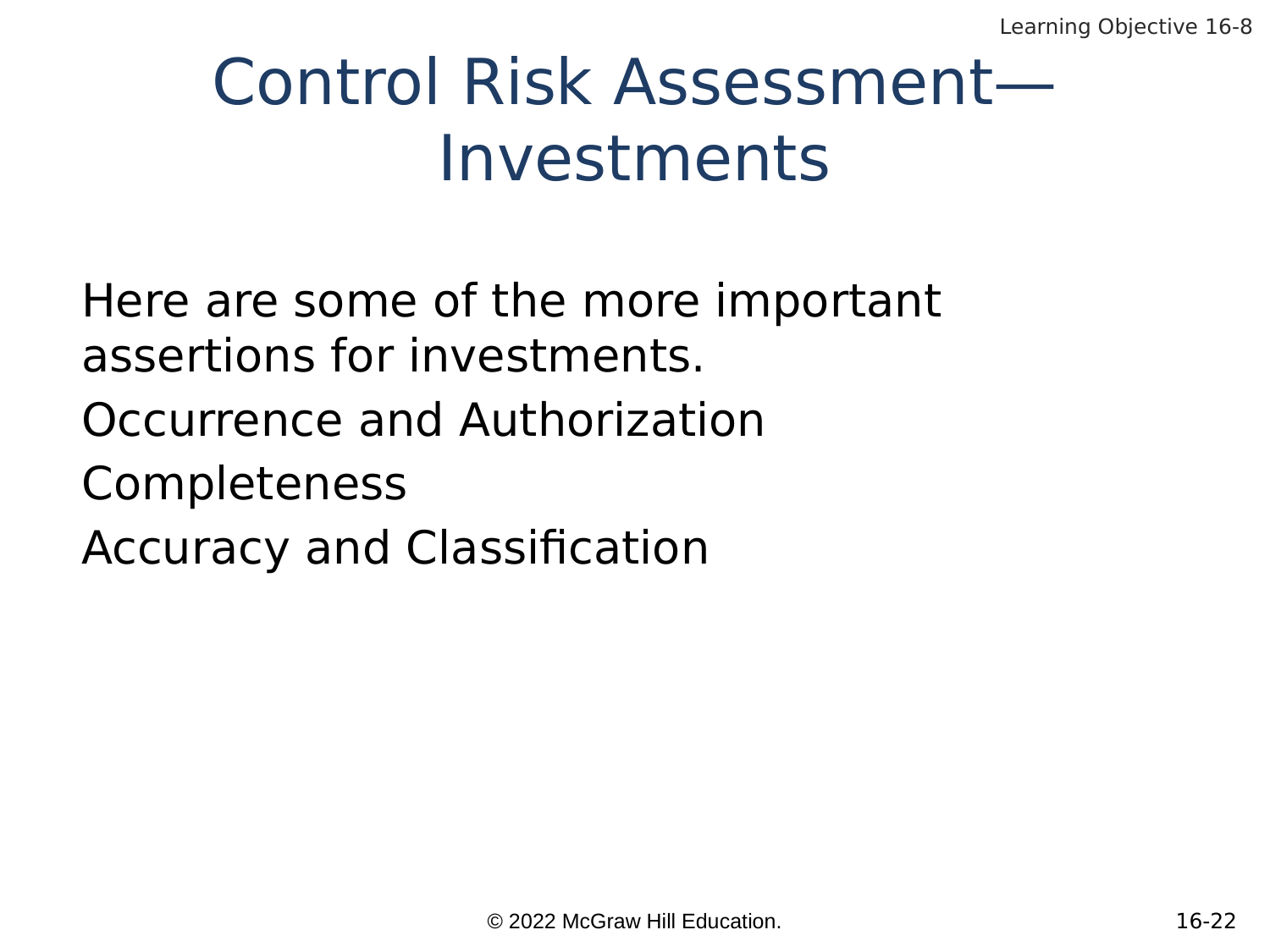

Learning Objective 16-8
# Control Risk Assessment—Investments
Here are some of the more important assertions for investments.
Occurrence and Authorization
Completeness
Accuracy and Classification